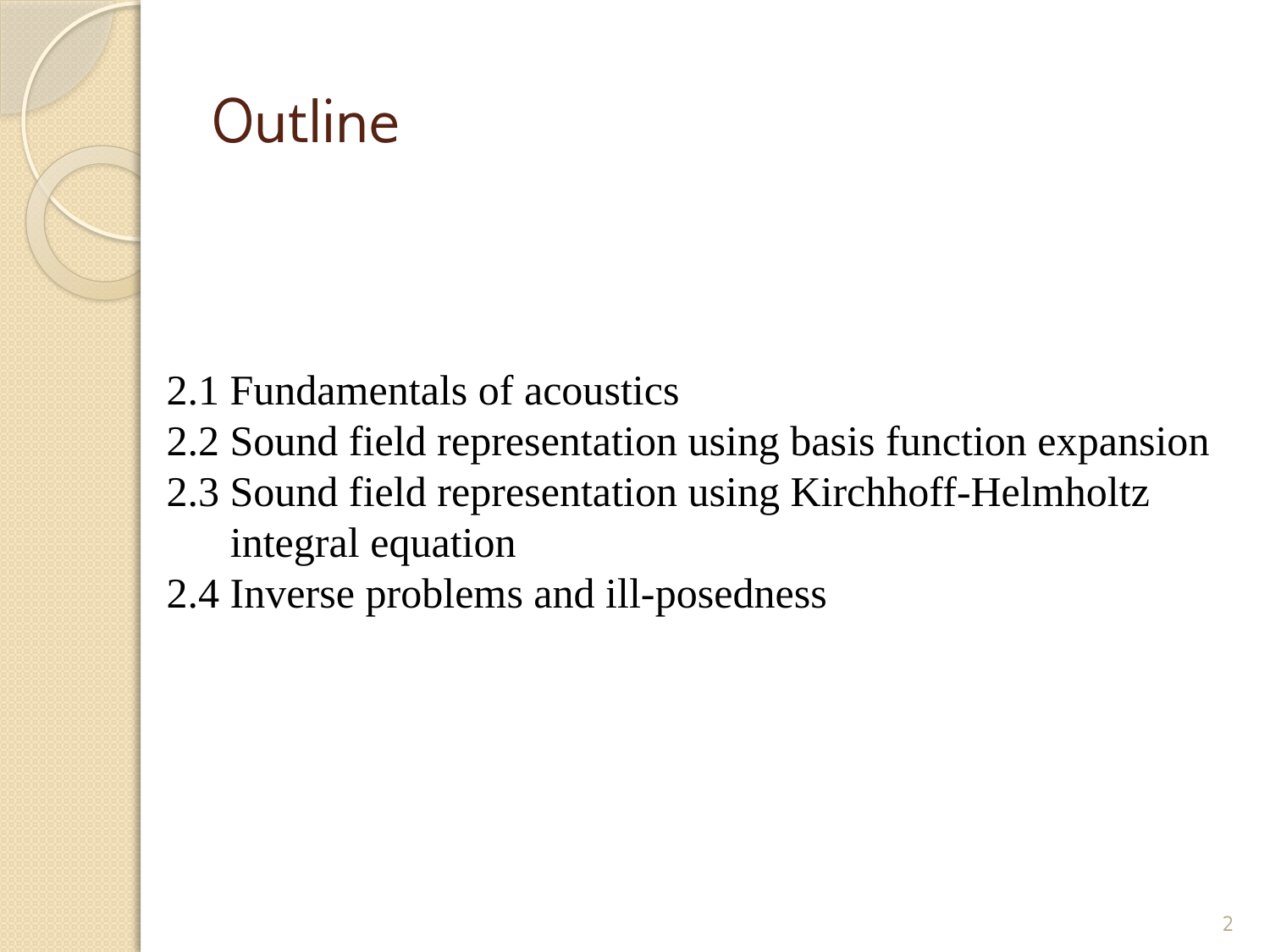

# Outline
2.1 Fundamentals of acoustics
2.2 Sound field representation using basis function expansion
2.3 Sound field representation using Kirchhoff-Helmholtz integral equation
2.4 Inverse problems and ill-posedness
2